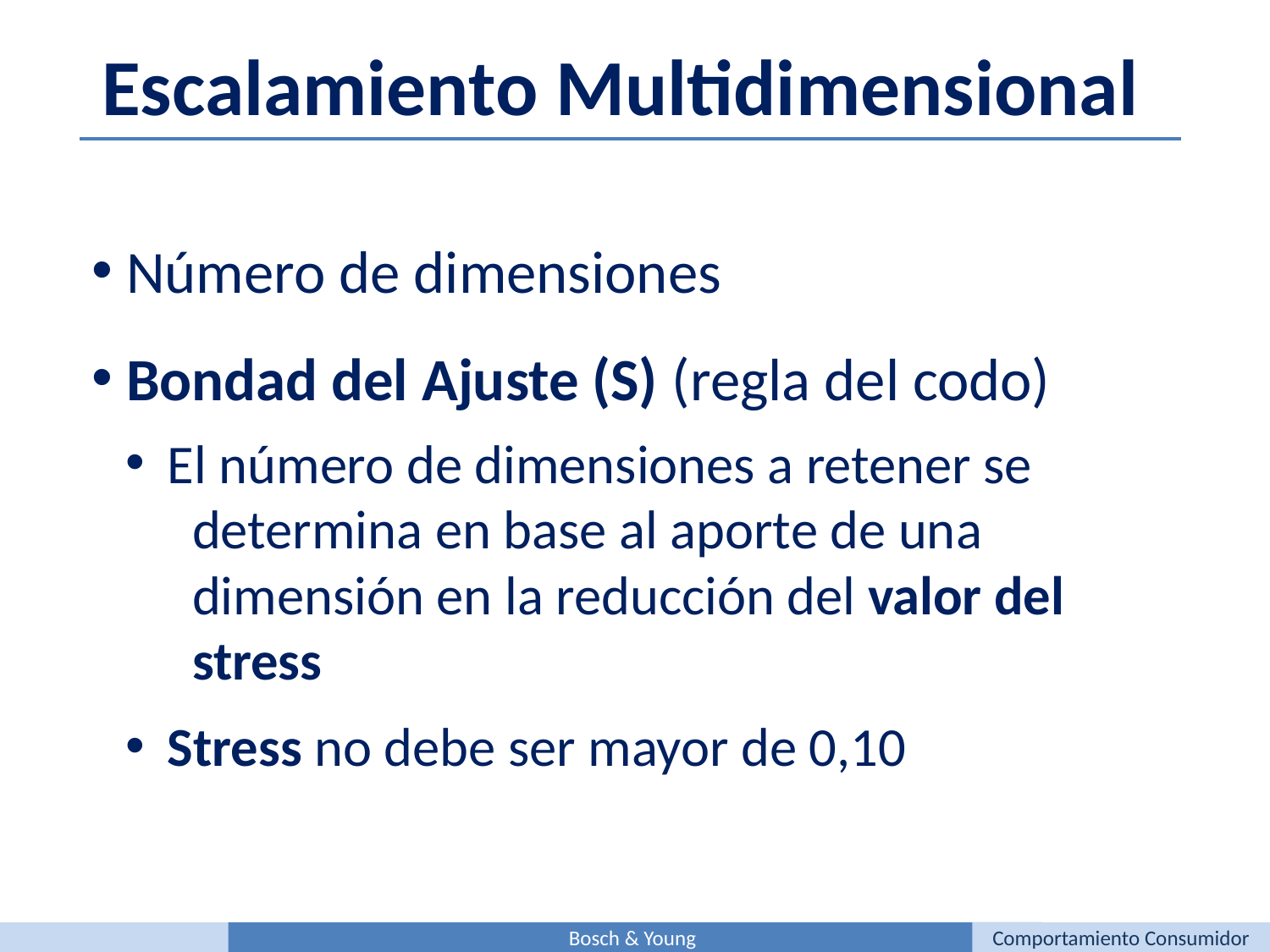

Escalamiento Multidimensional
 Número de dimensiones
 Bondad del Ajuste (S) (regla del codo)

 El número de dimensiones a retener se
   determina en base al aporte de una
   dimensión en la reducción del valor del
   stress

 Stress no debe ser mayor de 0,10

Bosch & Young
Comportamiento Consumidor